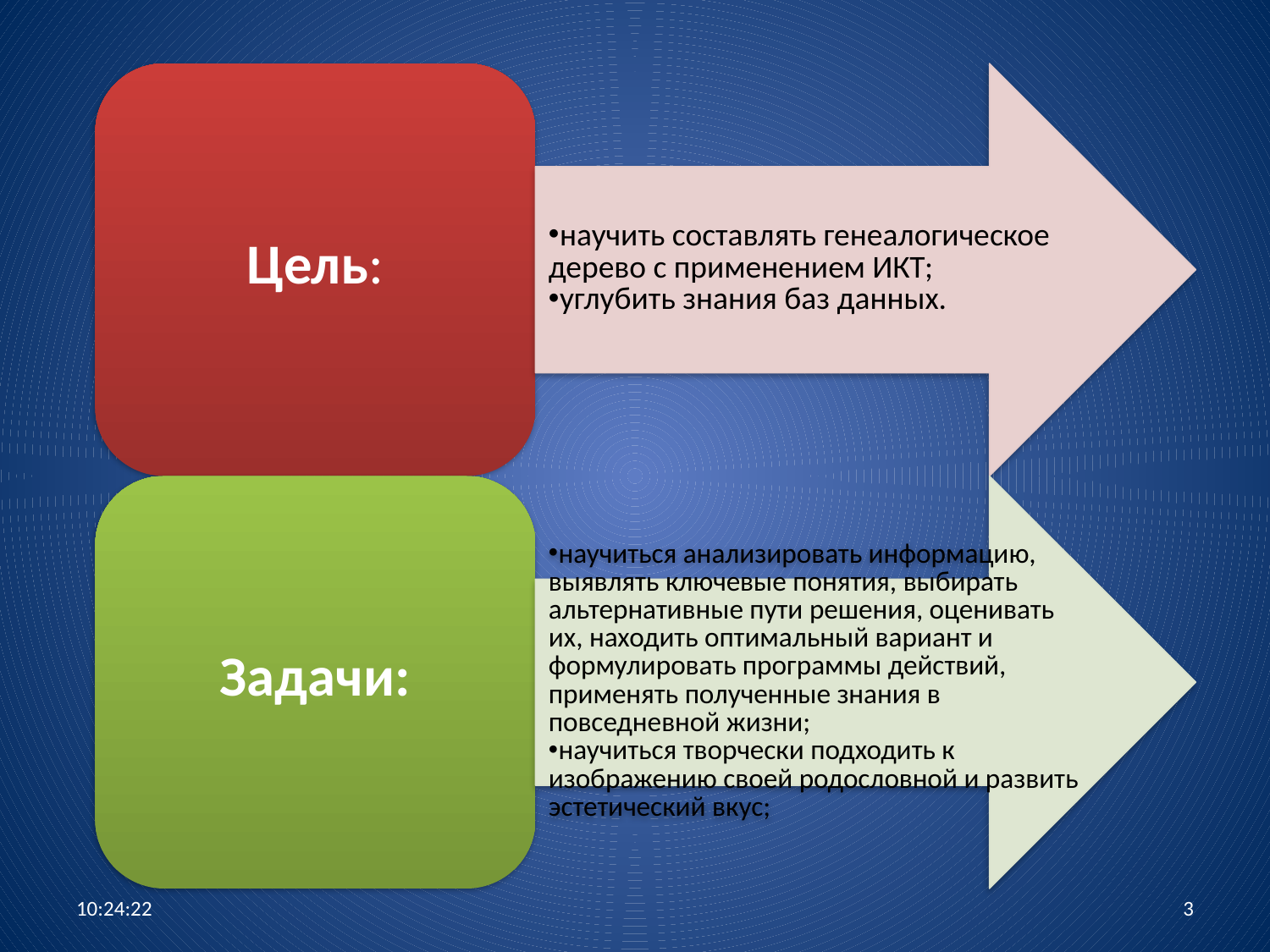

Цель:
Задачи:
научиться анализировать информацию, выявлять ключевые понятия, выбирать альтернативные пути решения, оценивать их, находить оптимальный вариант и формулировать программы действий, применять полученные знания в повседневной жизни;
научить составлять генеалогическое дерево с применением ИКТ;
углубить знания баз данных.
научиться творчески подходить к изображению своей родословной и развить эстетический вкус;
10:24:22
3